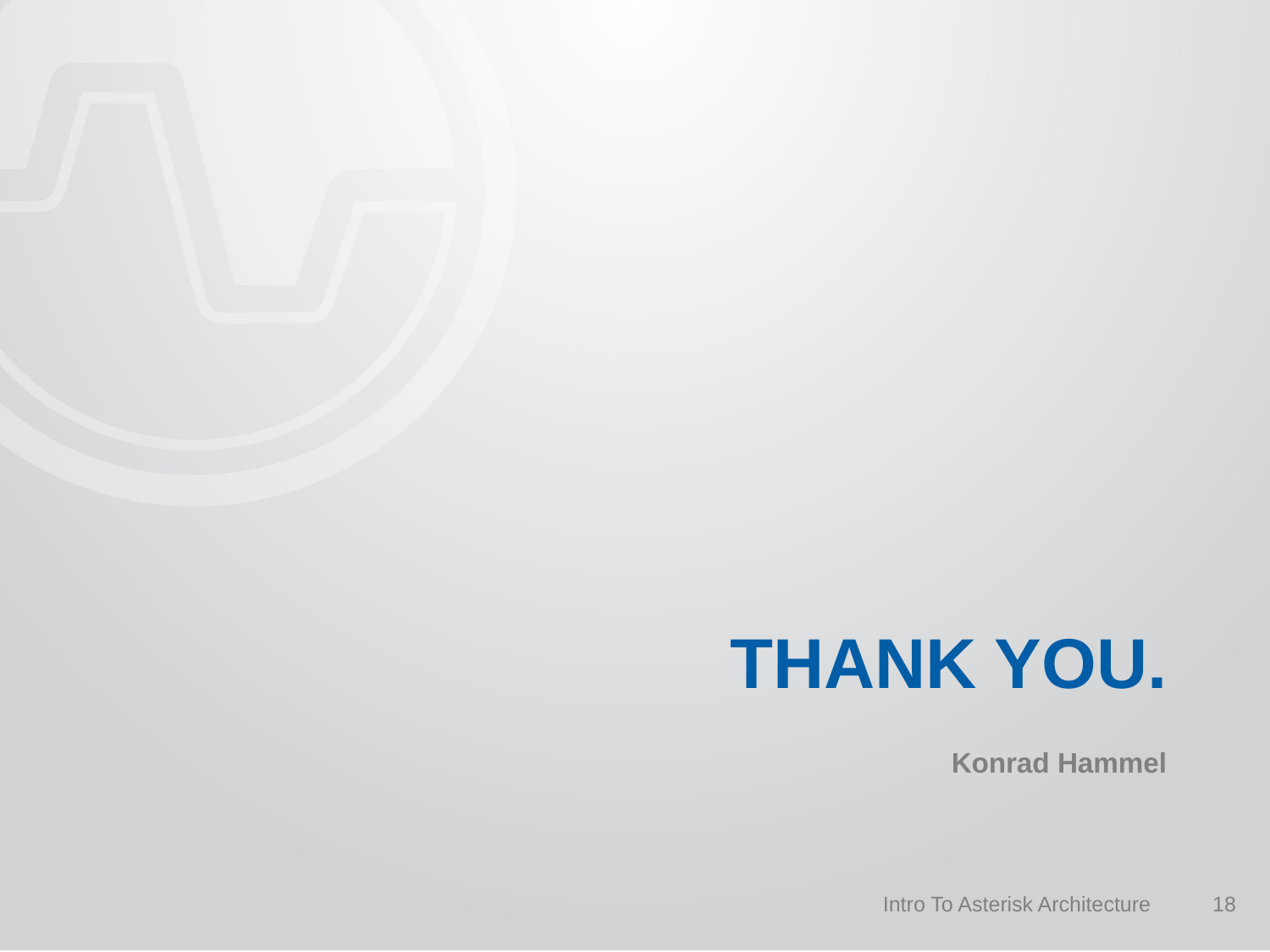

# Thank you. Konrad Hammel
Intro To Asterisk Architecture
18